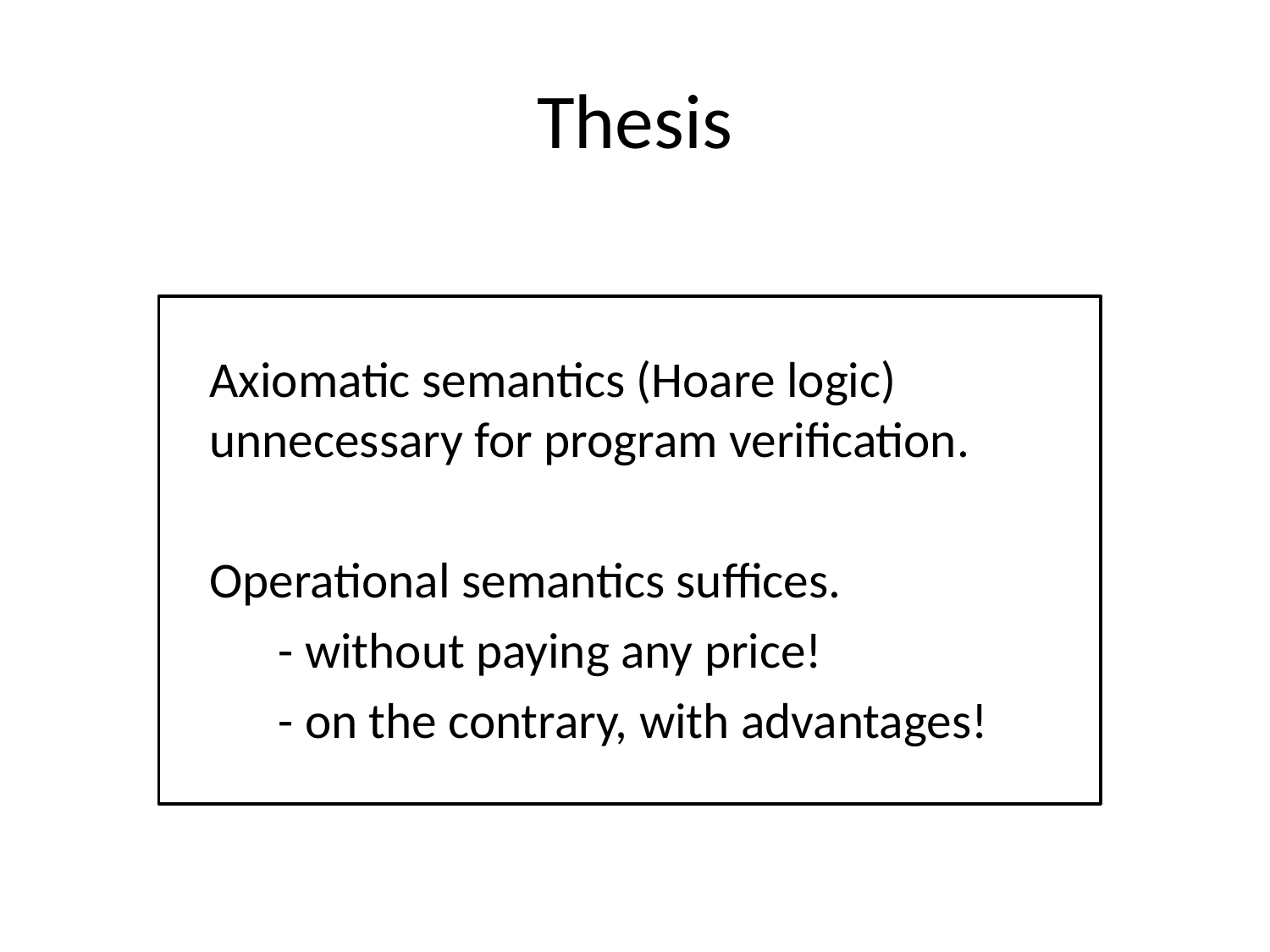

# Thesis
Axiomatic semantics (Hoare logic) unnecessary for program verification.

Operational semantics suffices.
      - without paying any price!
      - on the contrary, with advantages!